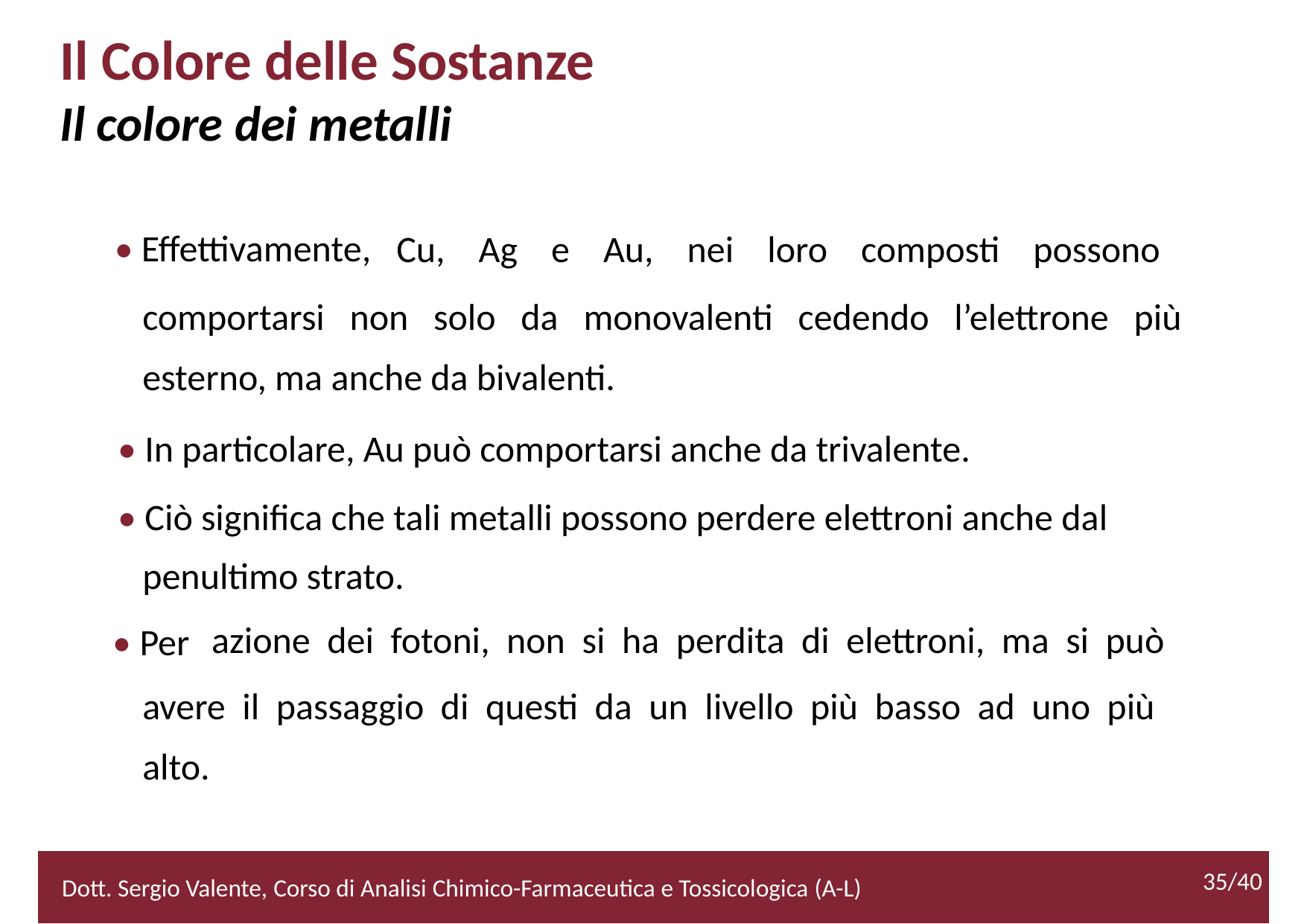

Il Colore delle Sostanze
Il colore dei metalli
• Effettivamente,
Cu,    Ag    e    Au,    nei    loro    composti    possono
	comportarsi   non   solo   da   monovalenti   cedendo   l’elettrone   più

	esterno, ma anche da bivalenti.

• In particolare, Au può comportarsi anche da trivalente.

• Ciò significa che tali metalli possono perdere elettroni anche dal

	penultimo strato.
• Per
azione  dei  fotoni,  non  si  ha  perdita  di  elettroni,  ma  si  può
	avere  il  passaggio  di  questi  da  un  livello  più  basso  ad  uno  più

	alto.

		35/40

35/40
2/52
Dott. Sergio Valente, Corso di Analisi Chimico-Farmaceutica e Tossicologica (A-L)